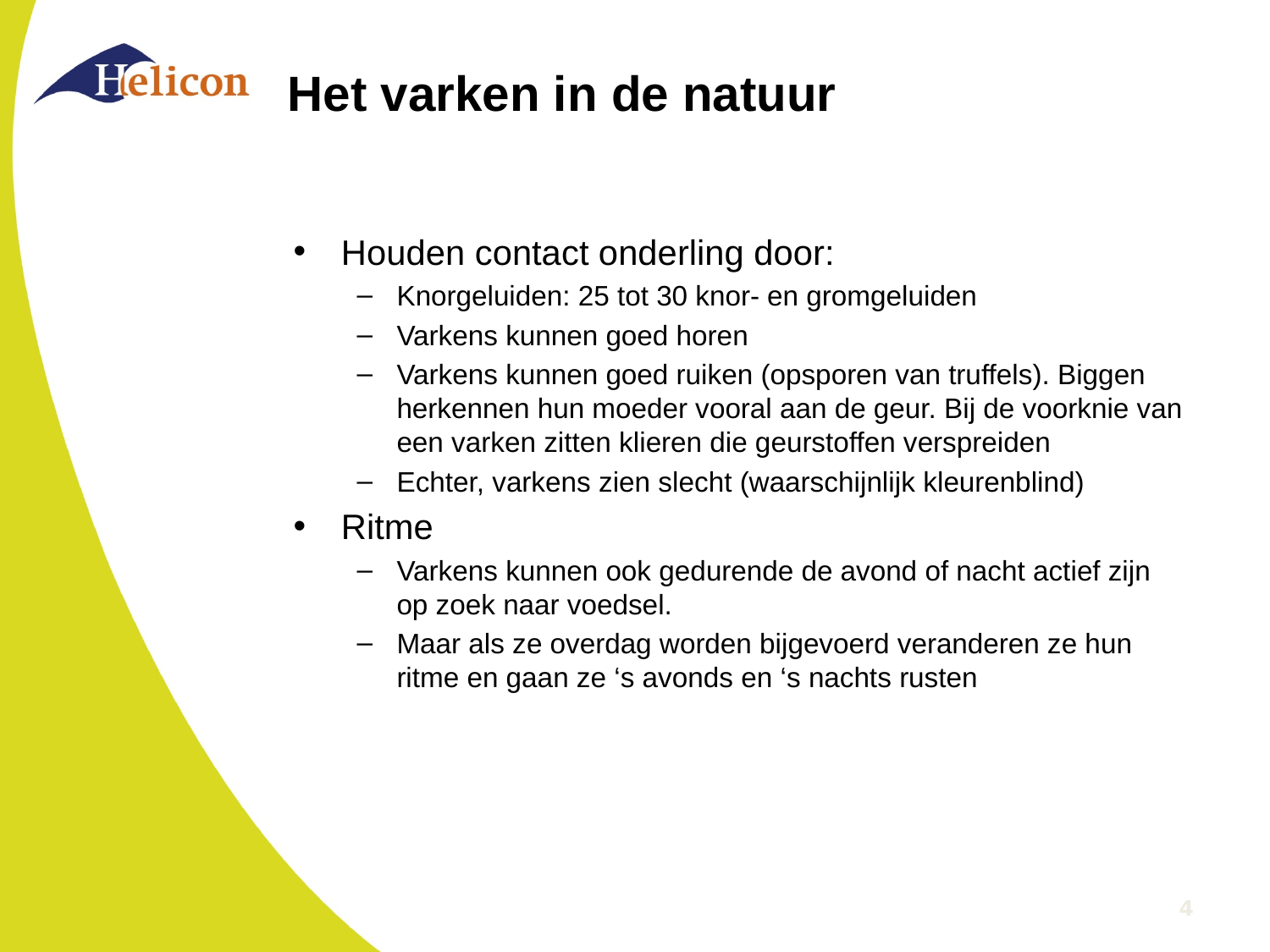

# Het varken in de natuur
Houden contact onderling door:
Knorgeluiden: 25 tot 30 knor- en gromgeluiden
Varkens kunnen goed horen
Varkens kunnen goed ruiken (opsporen van truffels). Biggen herkennen hun moeder vooral aan de geur. Bij de voorknie van een varken zitten klieren die geurstoffen verspreiden
Echter, varkens zien slecht (waarschijnlijk kleurenblind)
Ritme
Varkens kunnen ook gedurende de avond of nacht actief zijn op zoek naar voedsel.
Maar als ze overdag worden bijgevoerd veranderen ze hun ritme en gaan ze ‘s avonds en ‘s nachts rusten

4